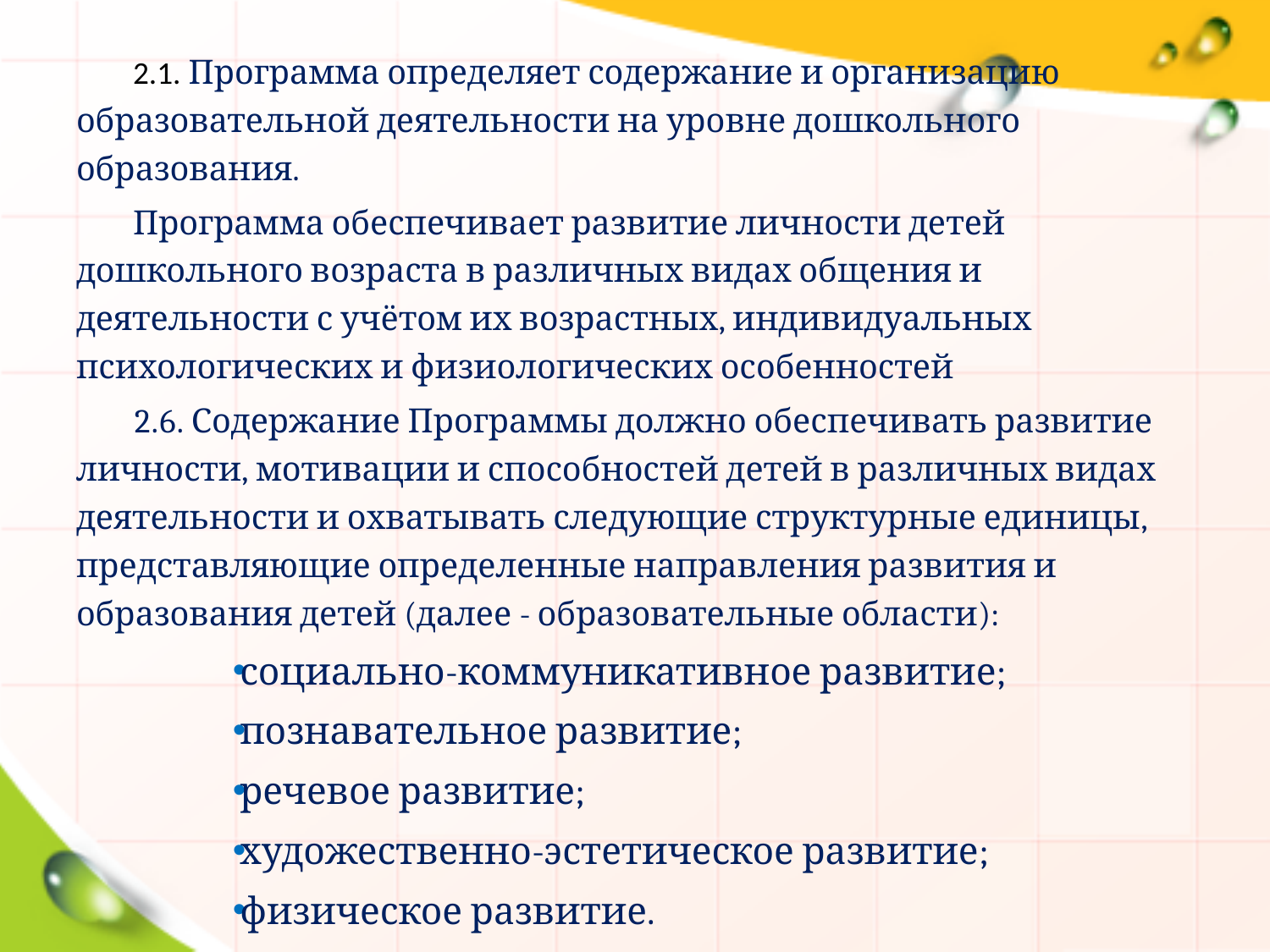

2.1. Программа определяет содержание и организацию образовательной деятельности на уровне дошкольного образования.
Программа обеспечивает развитие личности детей дошкольного возраста в различных видах общения и деятельности с учётом их возрастных, индивидуальных психологических и физиологических особенностей
2.6. Содержание Программы должно обеспечивать развитие личности, мотивации и способностей детей в различных видах деятельности и охватывать следующие структурные единицы, представляющие определенные направления развития и образования детей (далее - образовательные области):
социально-коммуникативное развитие;
познавательное развитие;
речевое развитие;
художественно-эстетическое развитие;
физическое развитие.